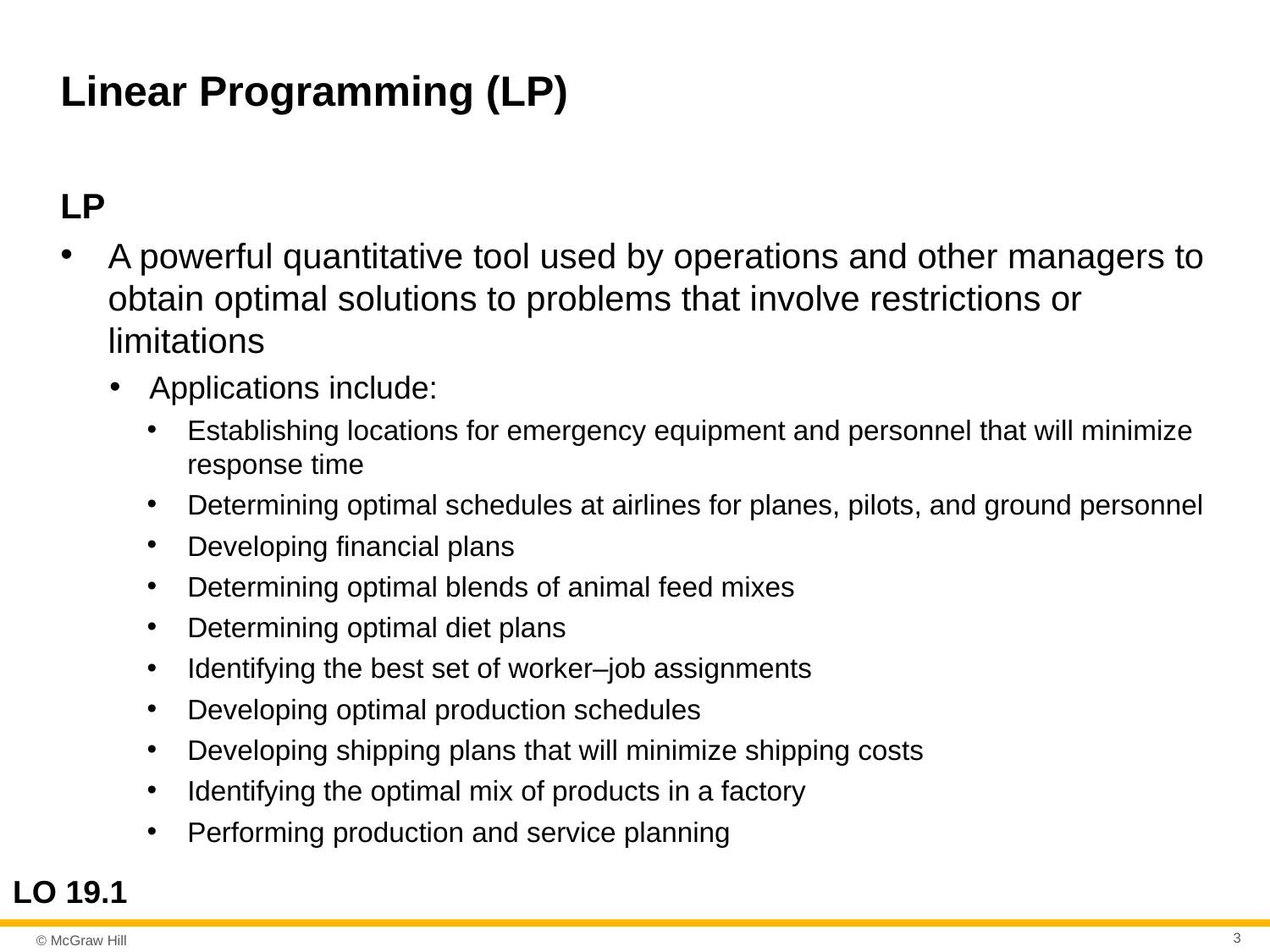

# Linear Programming (LP)
LP
A powerful quantitative tool used by operations and other managers to obtain optimal solutions to problems that involve restrictions or limitations
Applications include:
Establishing locations for emergency equipment and personnel that will minimize response time
Determining optimal schedules at airlines for planes, pilots, and ground personnel
Developing financial plans
Determining optimal blends of animal feed mixes
Determining optimal diet plans
Identifying the best set of worker–job assignments
Developing optimal production schedules
Developing shipping plans that will minimize shipping costs
Identifying the optimal mix of products in a factory
Performing production and service planning
LO 19.1